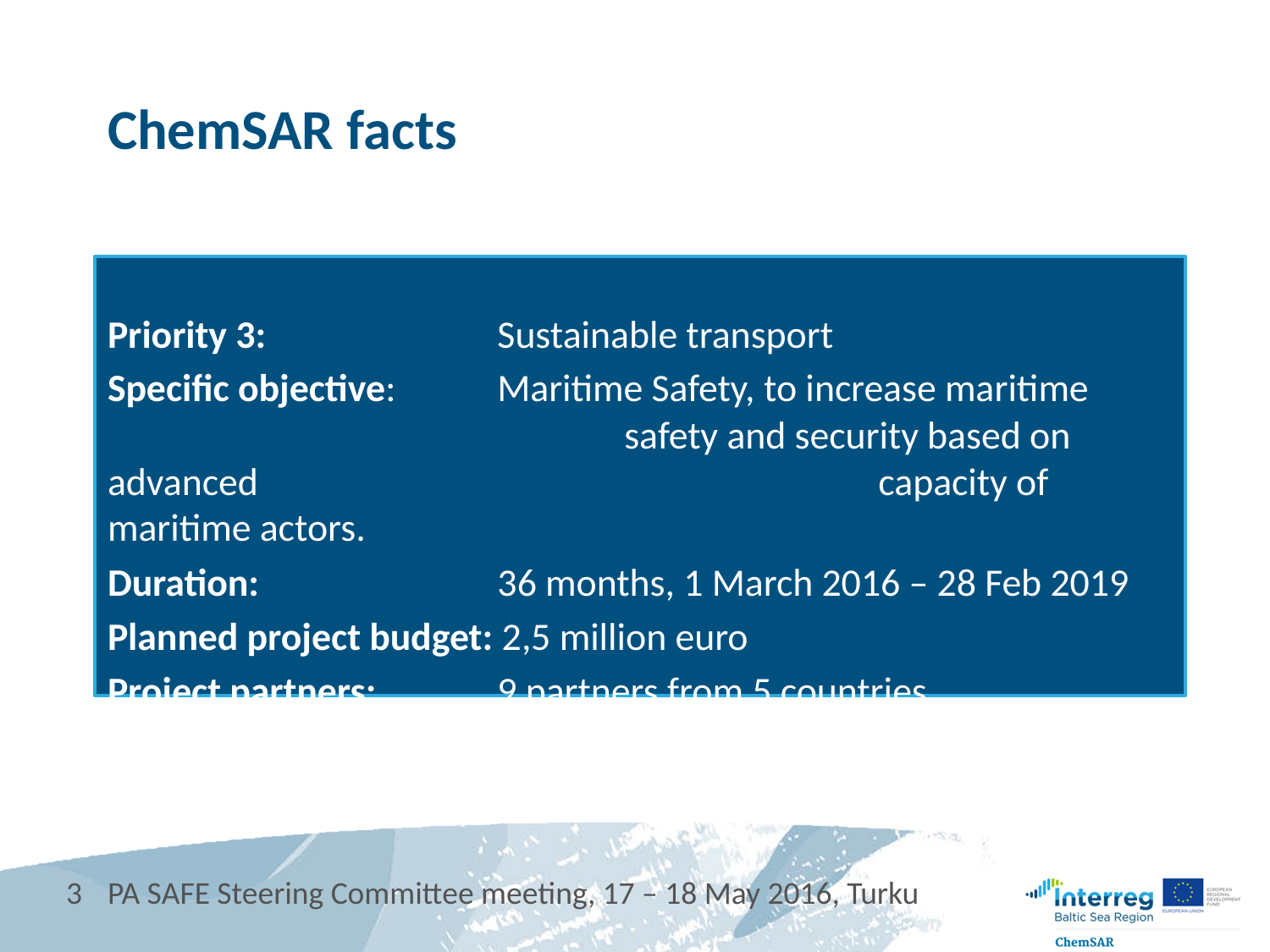

# ChemSAR facts
Priority 3:		 Sustainable transport
Specific objective: 	 Maritime Safety, to increase maritime 					 safety and security based on advanced 					 capacity of maritime actors.
Duration:		 36 months, 1 March 2016 – 28 Feb 2019
Planned project budget: 2,5 million euro
Project partners:	 9 partners from 5 countries

3
PA SAFE Steering Committee meeting, 17 – 18 May 2016, Turku